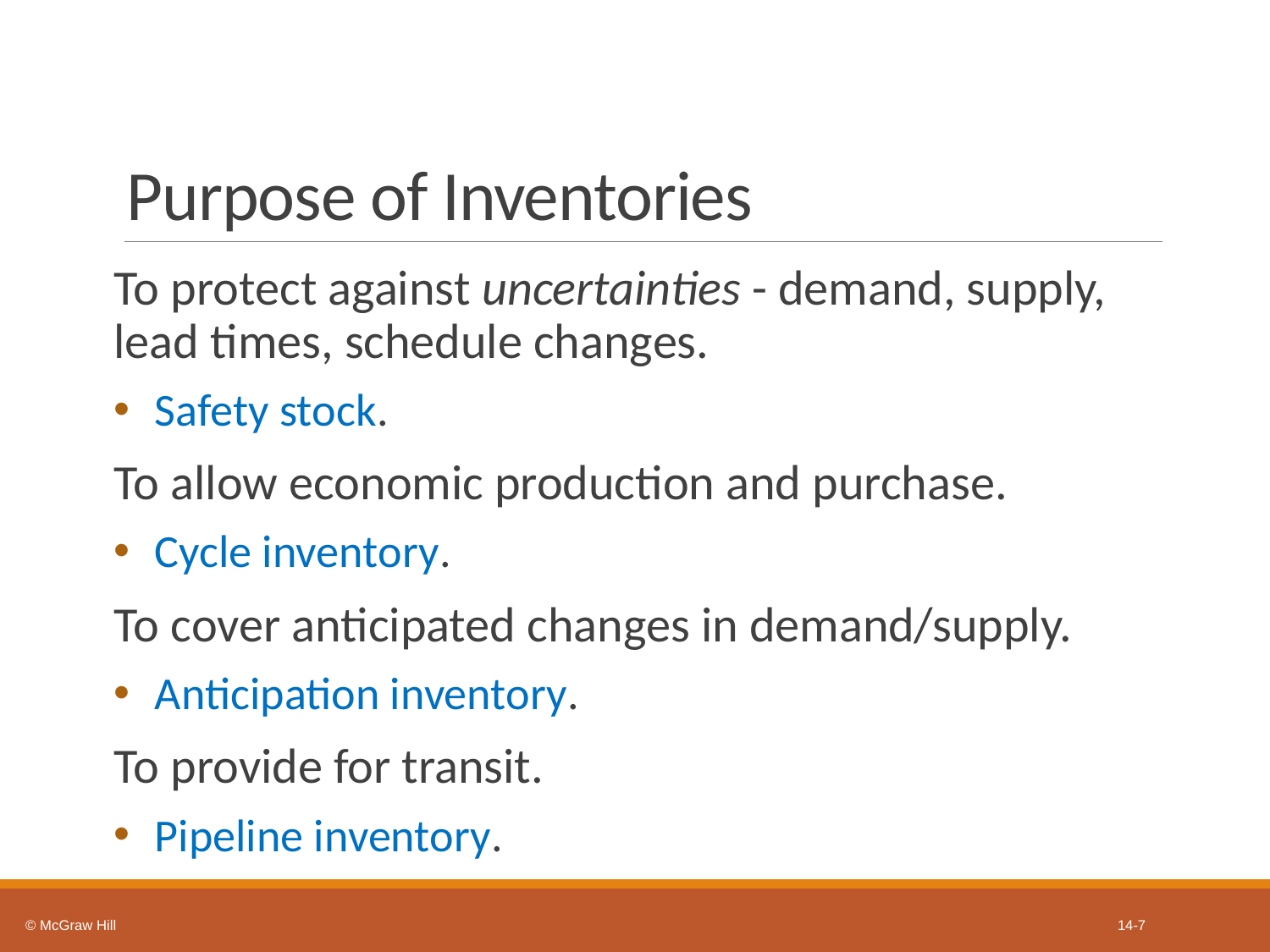

# Purpose of Inventories
To protect against uncertainties - demand, supply, lead times, schedule changes.
Safety stock.
To allow economic production and purchase.
Cycle inventory.
To cover anticipated changes in demand/supply.
Anticipation inventory.
To provide for transit.
Pipeline inventory.